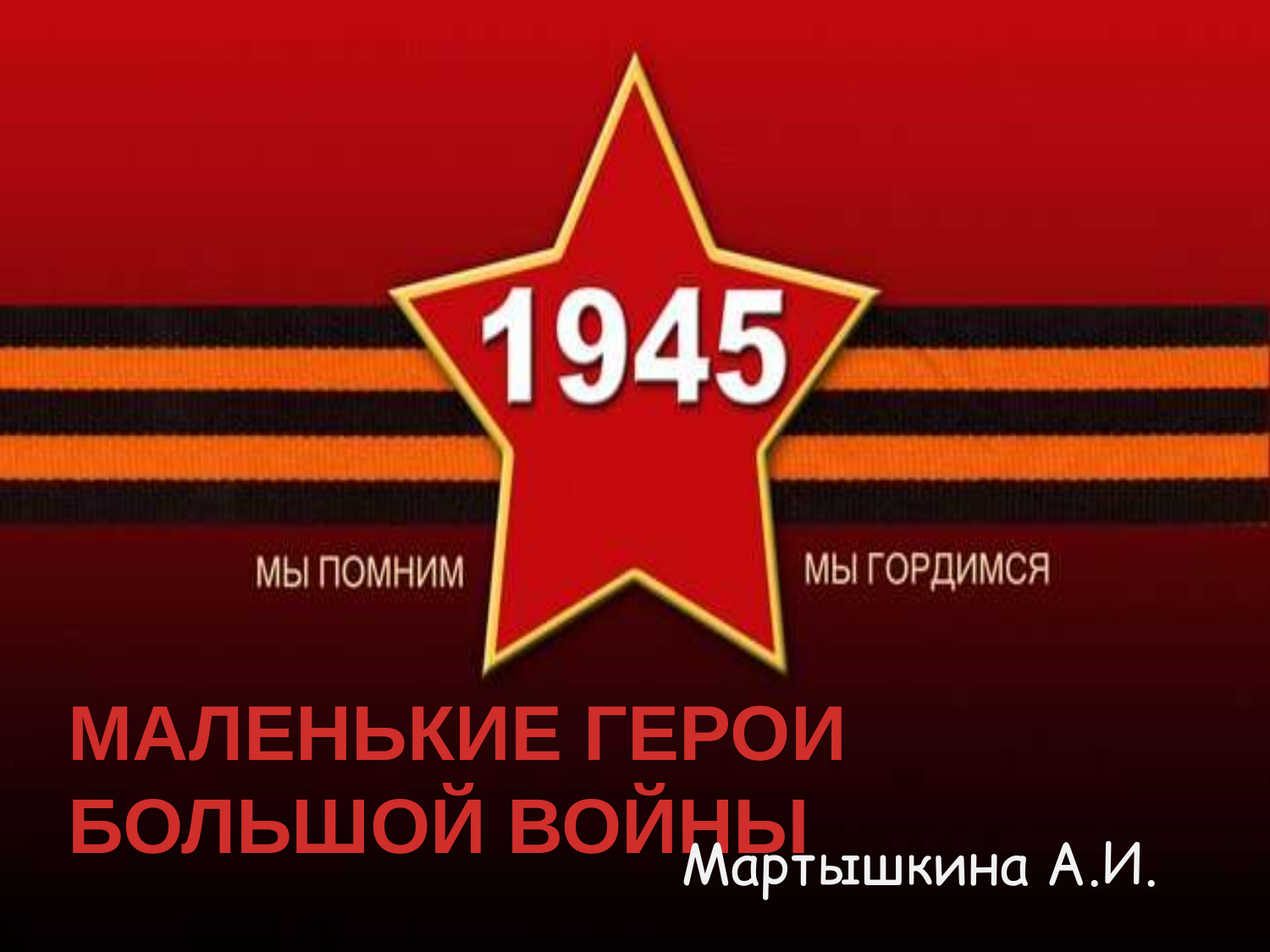

# МАЛЕНЬКИЕ ГЕРОИ БОЛЬШОЙ ВОЙНЫ
Мартышкина А.И.